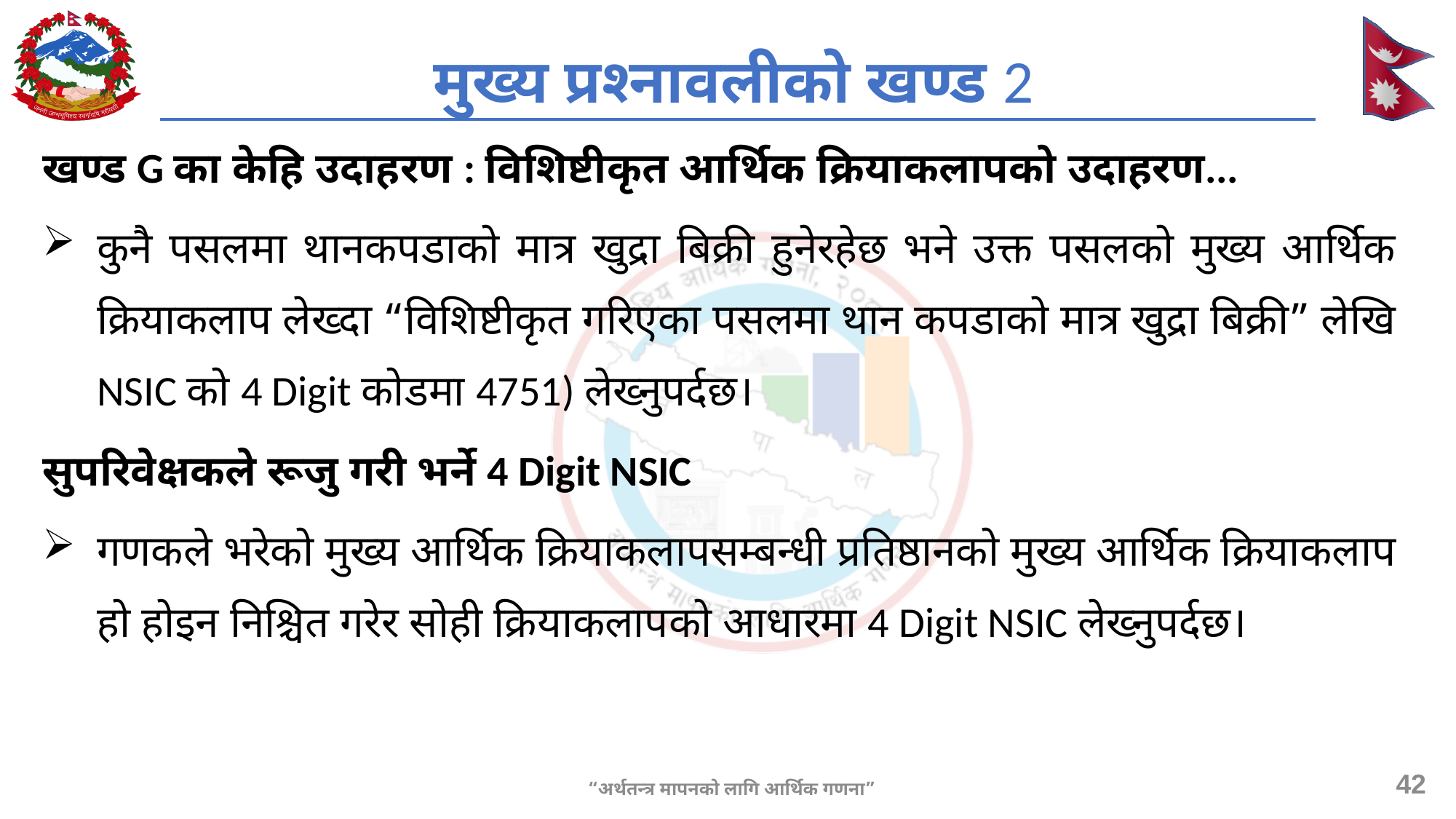

# मुख्य प्रश्नावलीको खण्ड 2
खण्ड G का केहि उदाहरण : विशिष्टीकृत आर्थिक क्रियाकलापको उदाहरण...
कुनै पसलमा थानकपडाको मात्र खुद्रा बिक्री हुनेरहेछ भने उक्त पसलको मुख्य आर्थिक क्रियाकलाप लेख्दा “विशिष्टीकृत गरिएका पसलमा थान कपडाको मात्र खुद्रा बिक्री” लेखि NSIC को 4 Digit कोडमा 4751) लेख्नुपर्दछ।
सुपरिवेक्षकले रूजु गरी भर्ने 4 Digit NSIC
गणकले भरेको मुख्य आर्थिक क्रियाकलापसम्बन्धी प्रतिष्ठानको मुख्य आर्थिक क्रियाकलाप हो होइन निश्चित गरेर सोही क्रियाकलापको आधारमा 4 Digit NSIC लेख्नुपर्दछ।
42
“अर्थतन्त्र मापनको लागि आर्थिक गणना”